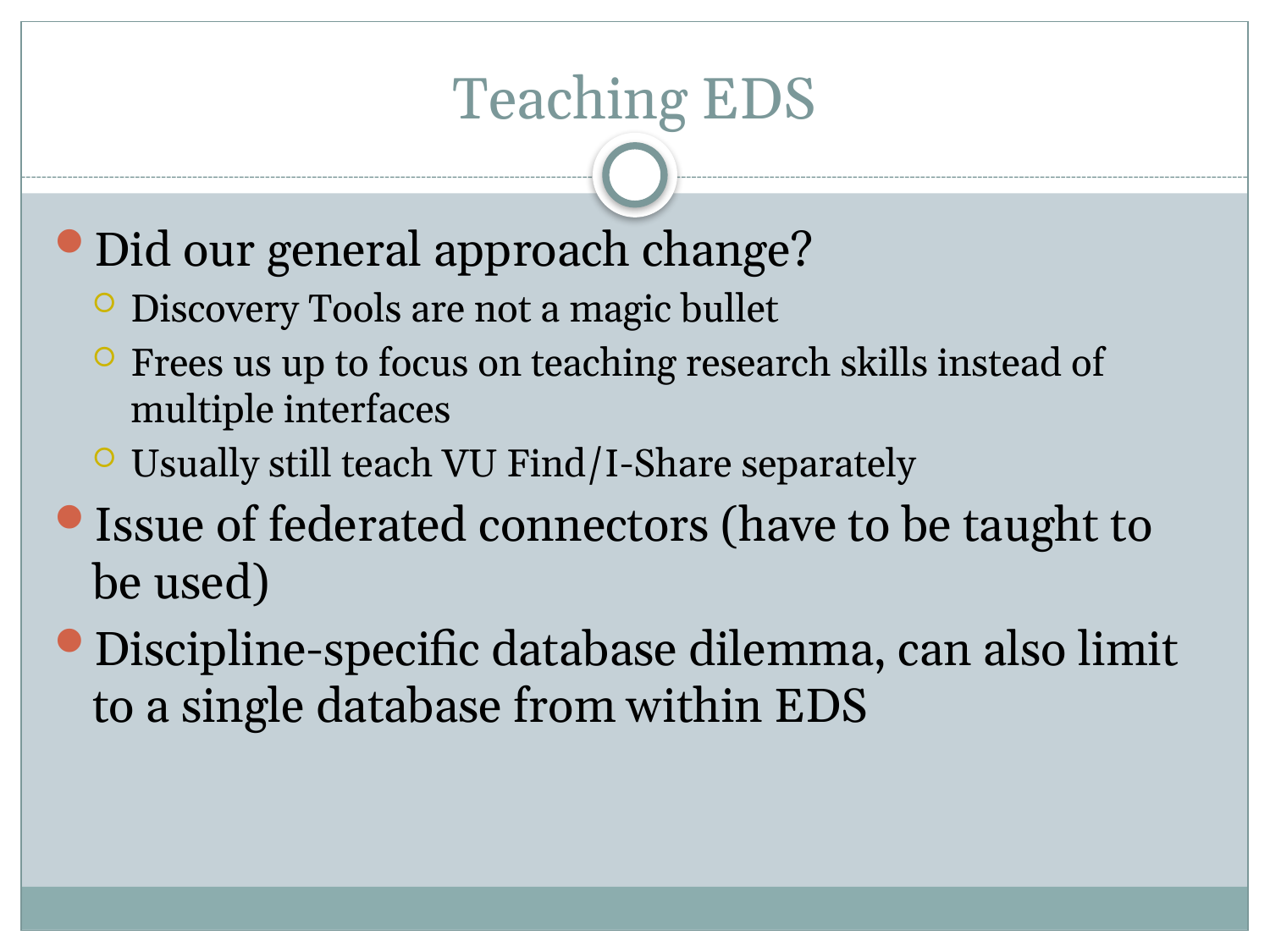

# Teaching EDS
Did our general approach change?
Discovery Tools are not a magic bullet
Frees us up to focus on teaching research skills instead of multiple interfaces
Usually still teach VU Find/I-Share separately
Issue of federated connectors (have to be taught to be used)
Discipline-specific database dilemma, can also limit to a single database from within EDS